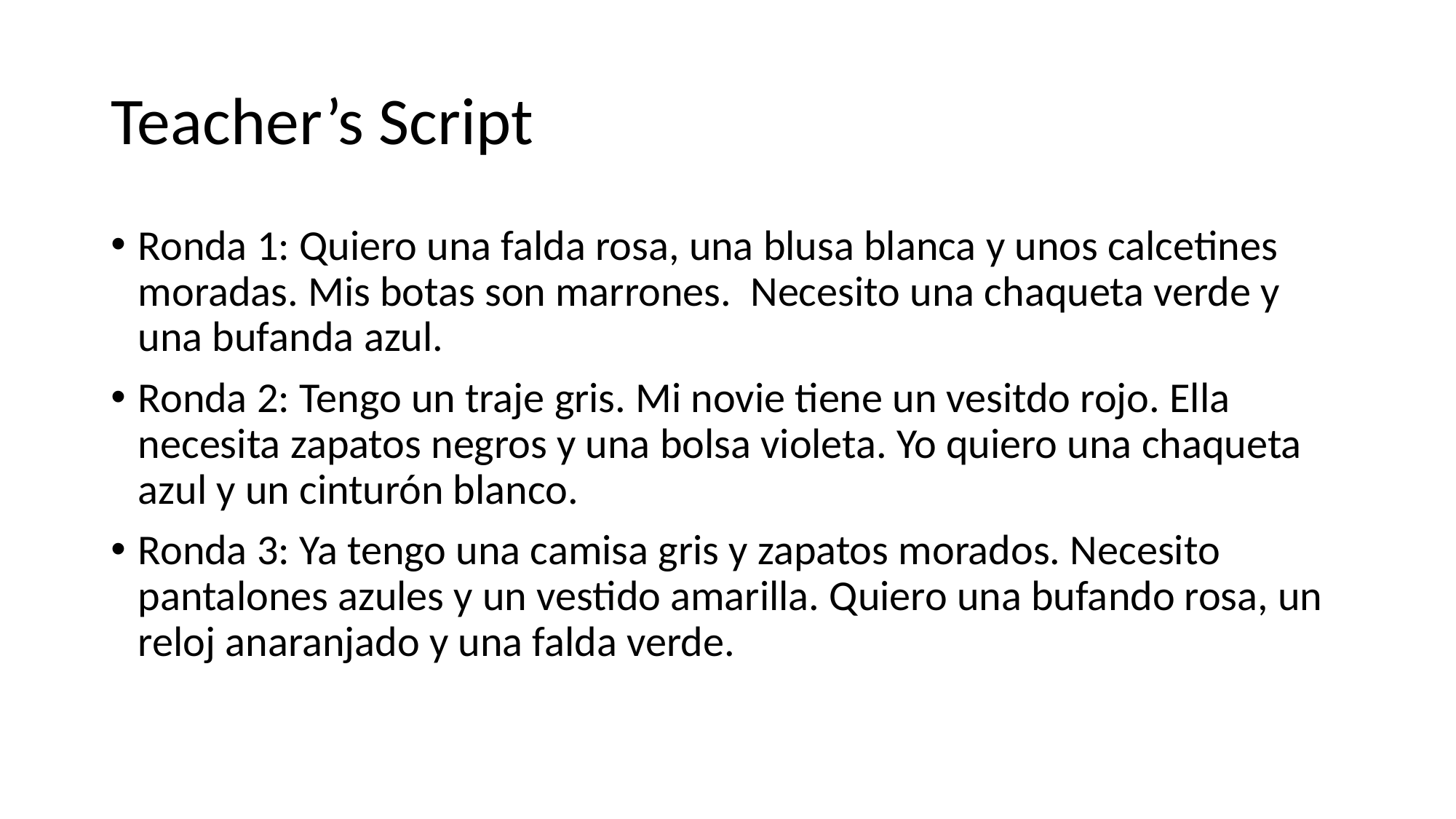

# Teacher’s Script
Ronda 1: Quiero una falda rosa, una blusa blanca y unos calcetines moradas. Mis botas son marrones.  Necesito una chaqueta verde y una bufanda azul.
Ronda 2: Tengo un traje gris. Mi novie tiene un vesitdo rojo. Ella necesita zapatos negros y una bolsa violeta. Yo quiero una chaqueta azul y un cinturón blanco.
Ronda 3: Ya tengo una camisa gris y zapatos morados. Necesito pantalones azules y un vestido amarilla. Quiero una bufando rosa, un reloj anaranjado y una falda verde.